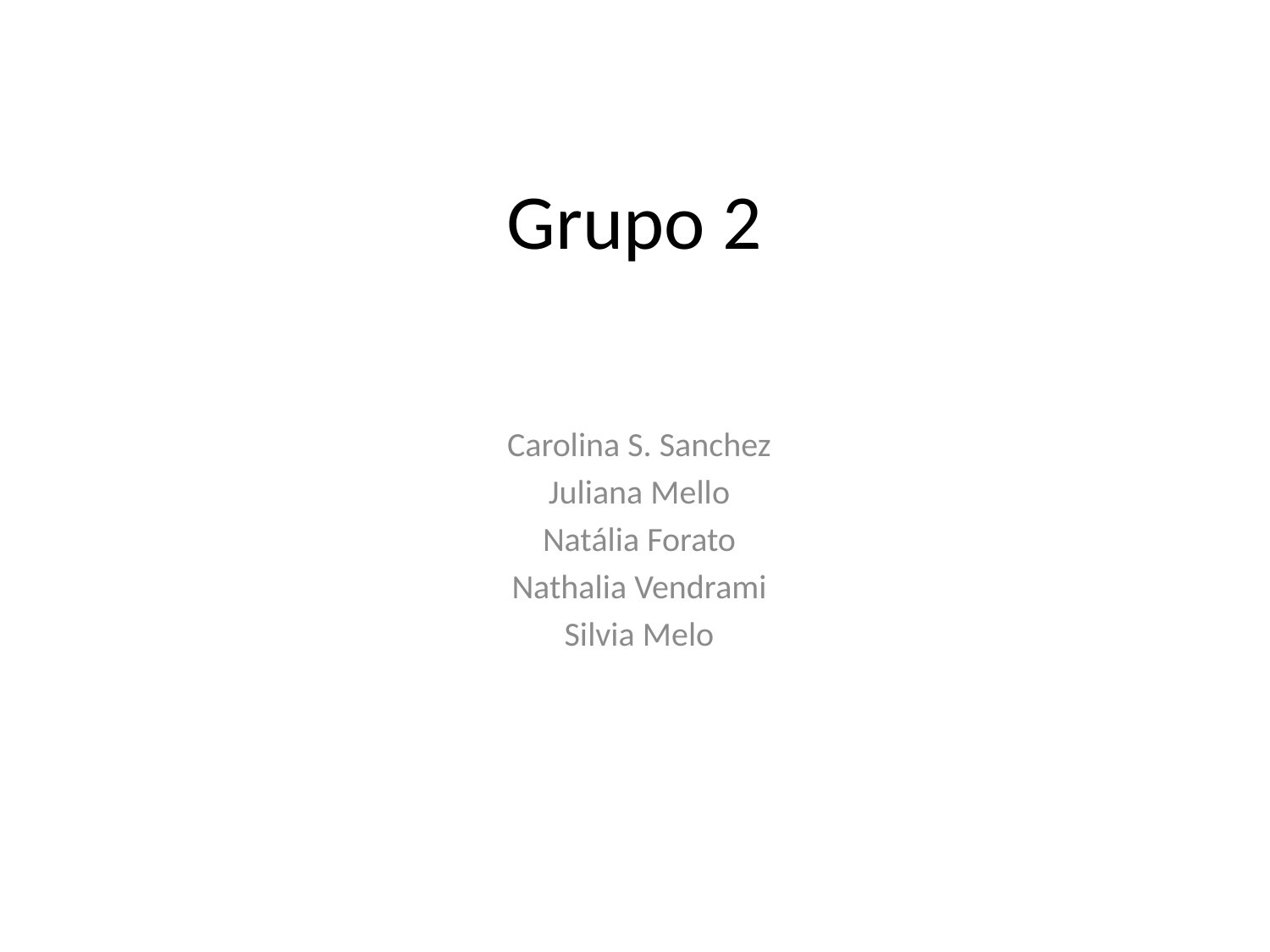

# Grupo 2
Carolina S. Sanchez
Juliana Mello
Natália Forato
Nathalia Vendrami
Silvia Melo